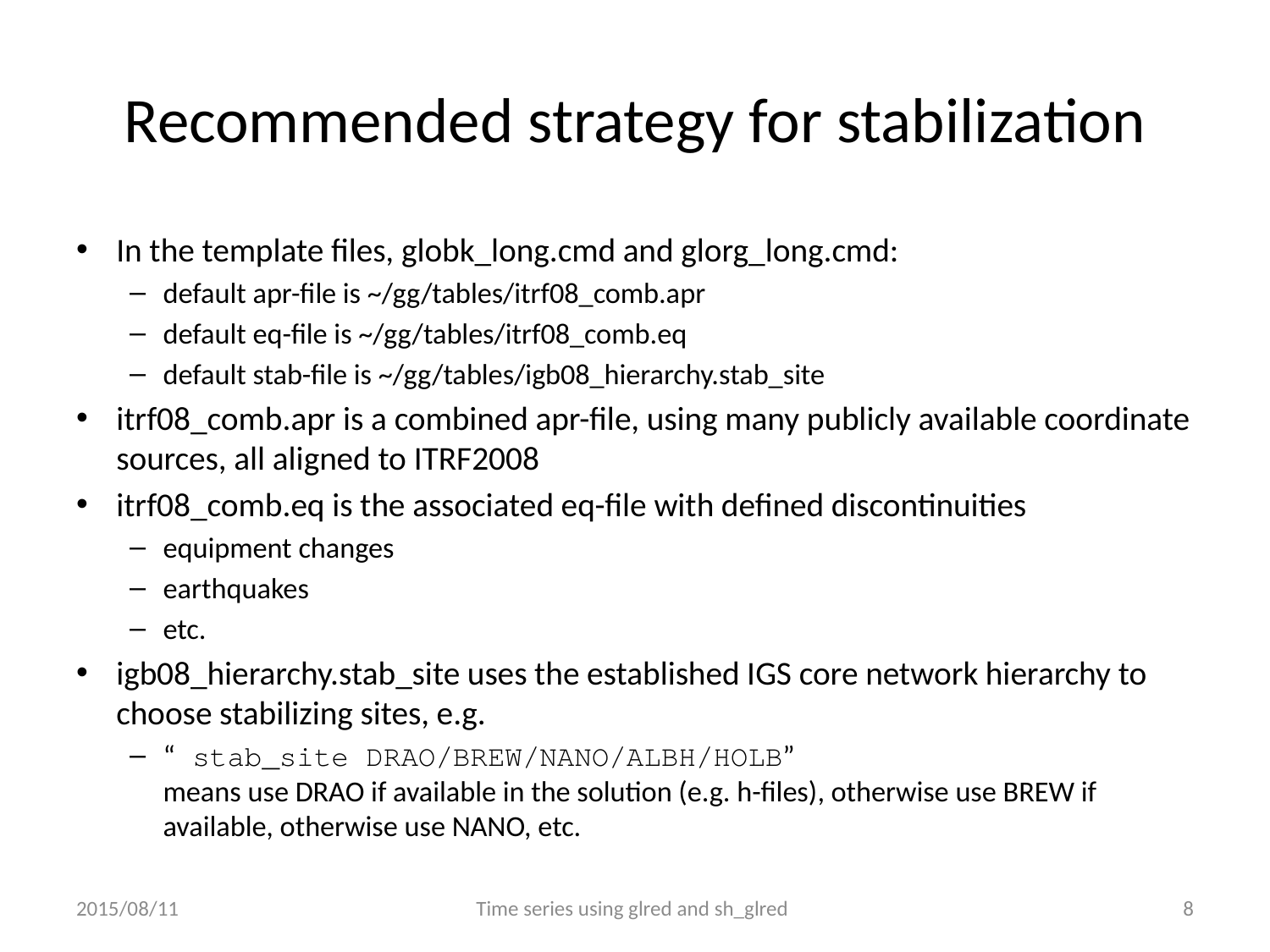

# Recommended strategy for stabilization
In the template files, globk_long.cmd and glorg_long.cmd:
default apr-file is ~/gg/tables/itrf08_comb.apr
default eq-file is ~/gg/tables/itrf08_comb.eq
default stab-file is ~/gg/tables/igb08_hierarchy.stab_site
itrf08_comb.apr is a combined apr-file, using many publicly available coordinate sources, all aligned to ITRF2008
itrf08_comb.eq is the associated eq-file with defined discontinuities
equipment changes
earthquakes
etc.
igb08_hierarchy.stab_site uses the established IGS core network hierarchy to choose stabilizing sites, e.g.
“ stab_site DRAO/BREW/NANO/ALBH/HOLB”
means use DRAO if available in the solution (e.g. h-files), otherwise use BREW if available, otherwise use NANO, etc.
2015/08/11
Time series using glred and sh_glred
8